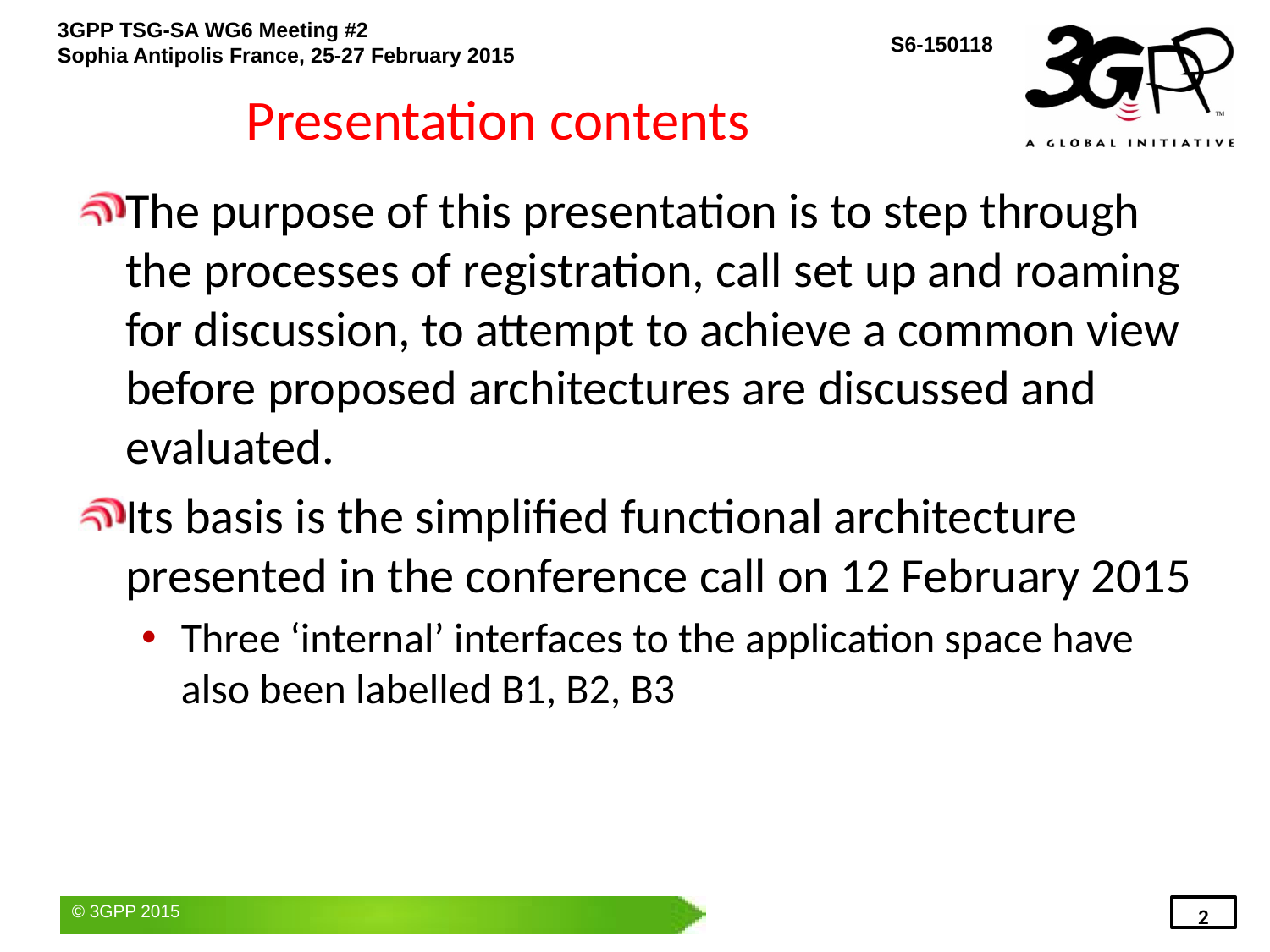

Presentation contents
The purpose of this presentation is to step through the processes of registration, call set up and roaming for discussion, to attempt to achieve a common view before proposed architectures are discussed and evaluated.
Its basis is the simplified functional architecture presented in the conference call on 12 February 2015
Three ‘internal’ interfaces to the application space have also been labelled B1, B2, B3